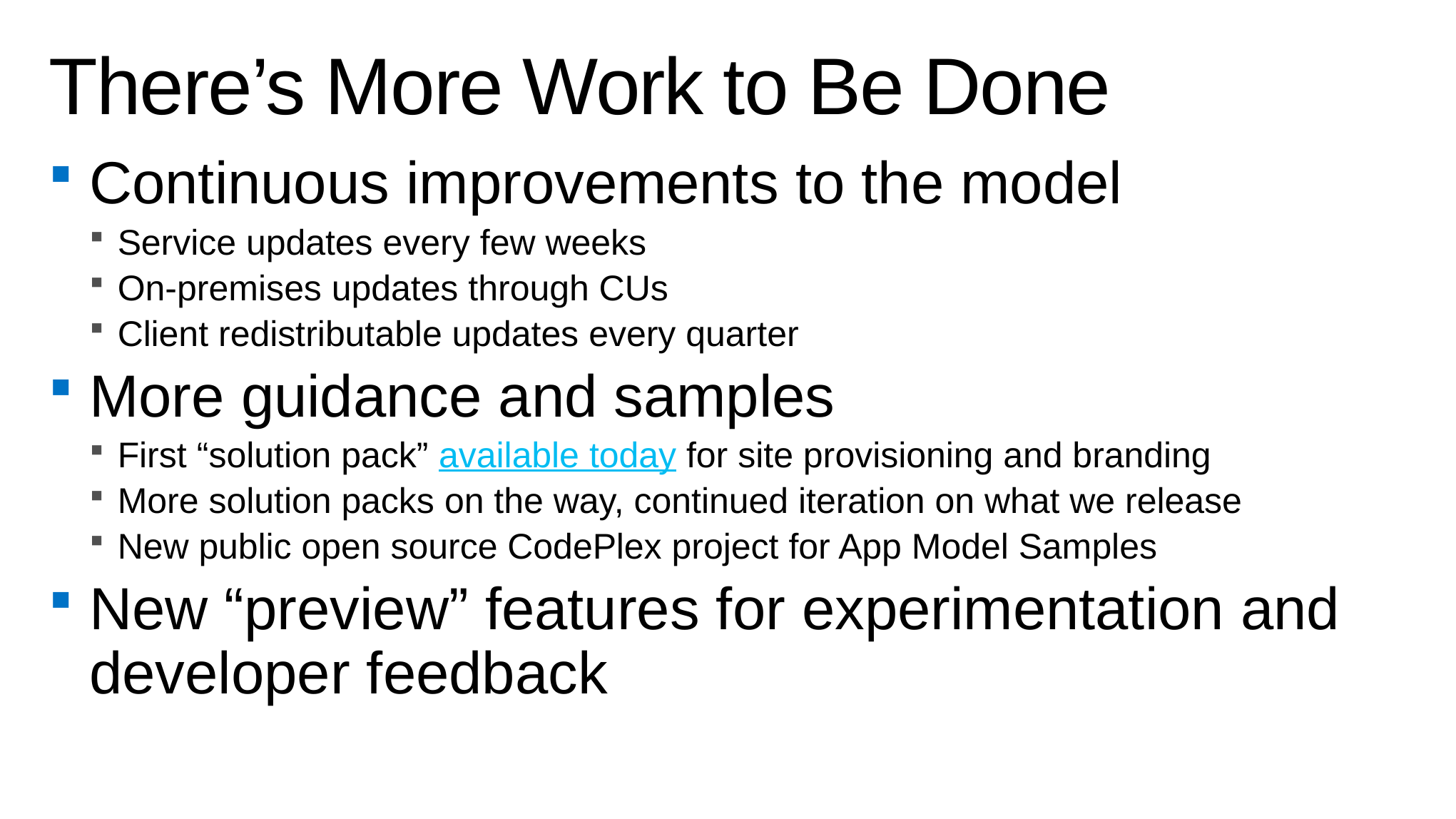

# There’s More Work to Be Done
Continuous improvements to the model
Service updates every few weeks
On-premises updates through CUs
Client redistributable updates every quarter
More guidance and samples
First “solution pack” available today for site provisioning and branding
More solution packs on the way, continued iteration on what we release
New public open source CodePlex project for App Model Samples
New “preview” features for experimentation and developer feedback